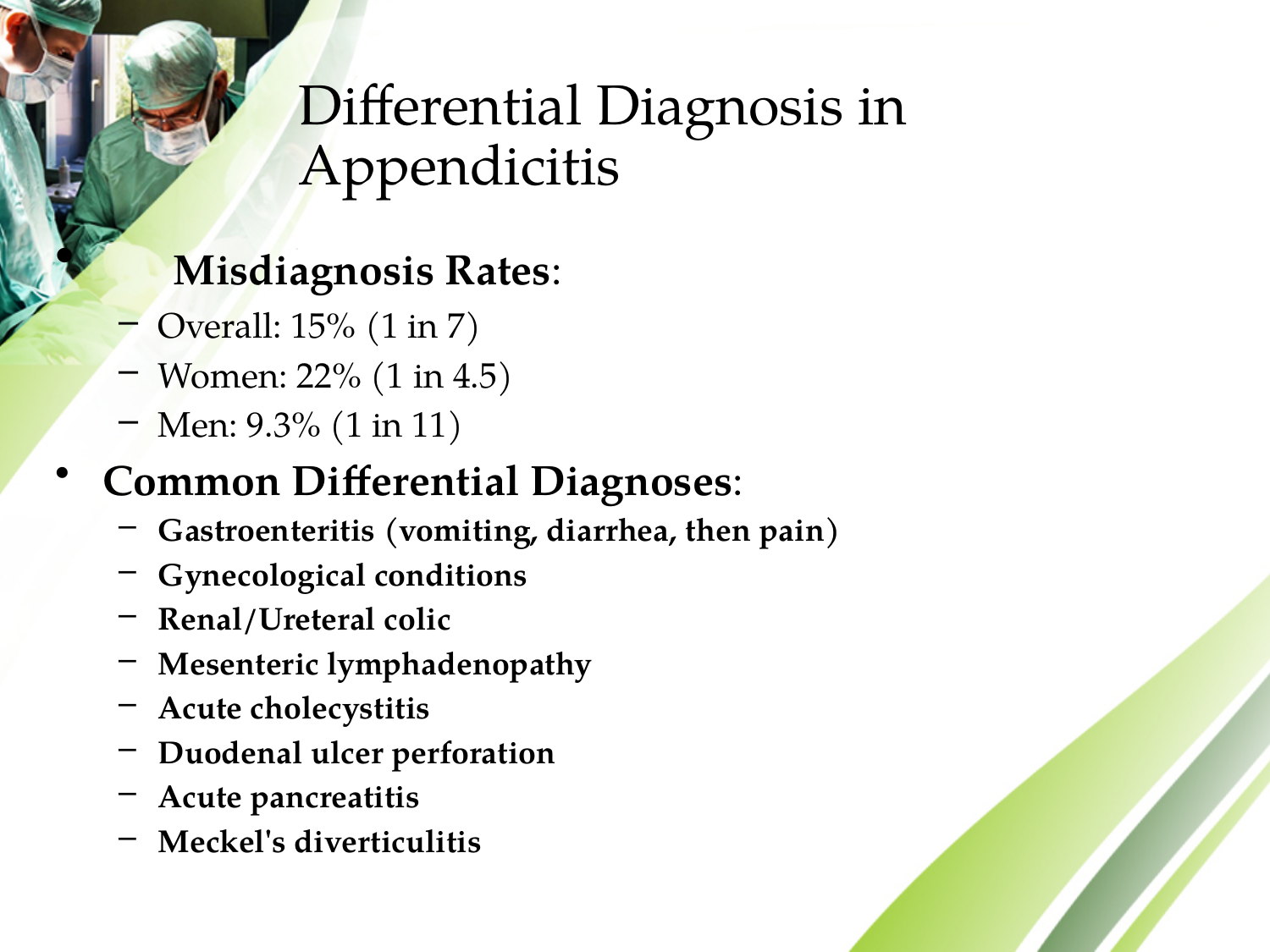

# Differential Diagnosis in Appendicitis
     Misdiagnosis Rates:
Overall: 15% (1 in 7)
Women: 22% (1 in 4.5)
Men: 9.3% (1 in 11)
Common Differential Diagnoses:
Gastroenteritis (vomiting, diarrhea, then pain)
Gynecological conditions
Renal/Ureteral colic
Mesenteric lymphadenopathy
Acute cholecystitis
Duodenal ulcer perforation
Acute pancreatitis
Meckel's diverticulitis